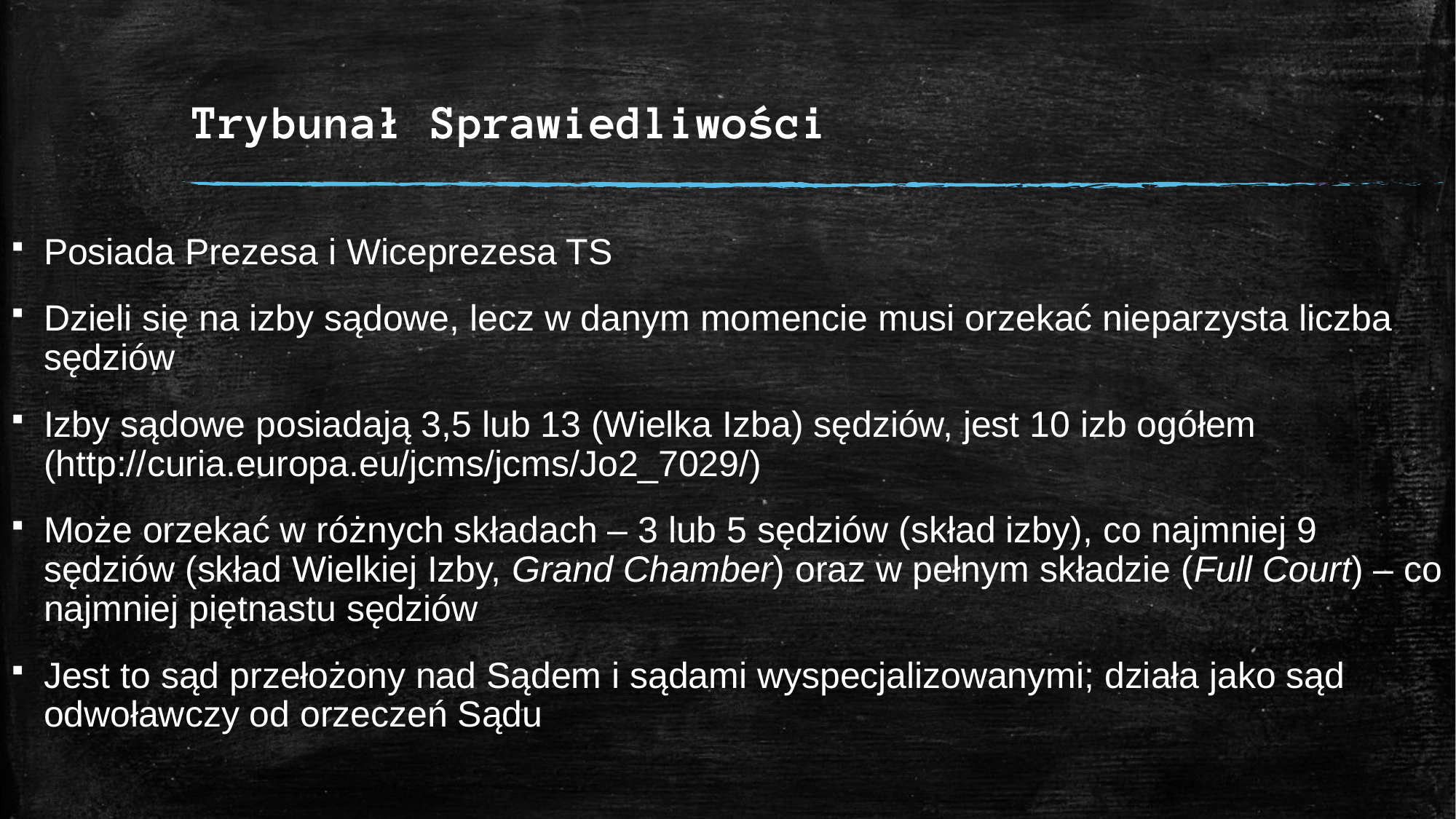

# Trybunał Sprawiedliwości
Posiada Prezesa i Wiceprezesa TS
Dzieli się na izby sądowe, lecz w danym momencie musi orzekać nieparzysta liczba sędziów
Izby sądowe posiadają 3,5 lub 13 (Wielka Izba) sędziów, jest 10 izb ogółem (http://curia.europa.eu/jcms/jcms/Jo2_7029/)
Może orzekać w różnych składach – 3 lub 5 sędziów (skład izby), co najmniej 9 sędziów (skład Wielkiej Izby, Grand Chamber) oraz w pełnym składzie (Full Court) – co najmniej piętnastu sędziów
Jest to sąd przełożony nad Sądem i sądami wyspecjalizowanymi; działa jako sąd odwoławczy od orzeczeń Sądu